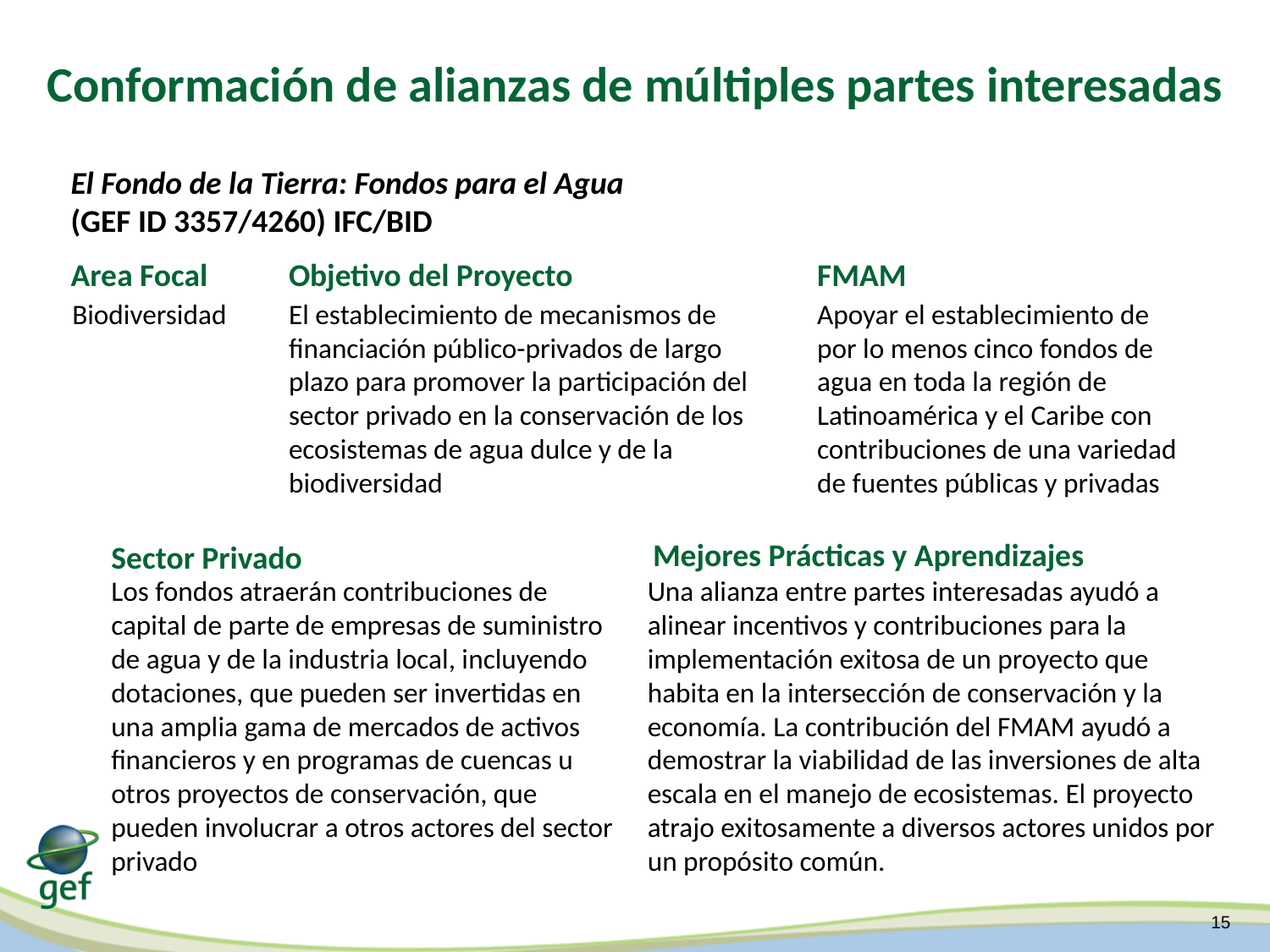

Conformación de alianzas de múltiples partes interesadas
El Fondo de la Tierra: Fondos para el Agua
(GEF ID 3357/4260) IFC/BID
Objetivo del Proyecto
FMAM
Area Focal
Biodiversidad
El establecimiento de mecanismos de financiación público-privados de largo plazo para promover la participación del sector privado en la conservación de los ecosistemas de agua dulce y de la biodiversidad
Apoyar el establecimiento de por lo menos cinco fondos de agua en toda la región de Latinoamérica y el Caribe con contribuciones de una variedad de fuentes públicas y privadas
Mejores Prácticas y Aprendizajes
Sector Privado
Los fondos atraerán contribuciones de capital de parte de empresas de suministro de agua y de la industria local, incluyendo dotaciones, que pueden ser invertidas en una amplia gama de mercados de activos financieros y en programas de cuencas u otros proyectos de conservación, que pueden involucrar a otros actores del sector privado
Una alianza entre partes interesadas ayudó a alinear incentivos y contribuciones para la implementación exitosa de un proyecto que habita en la intersección de conservación y la economía. La contribución del FMAM ayudó a demostrar la viabilidad de las inversiones de alta escala en el manejo de ecosistemas. El proyecto atrajo exitosamente a diversos actores unidos por un propósito común.